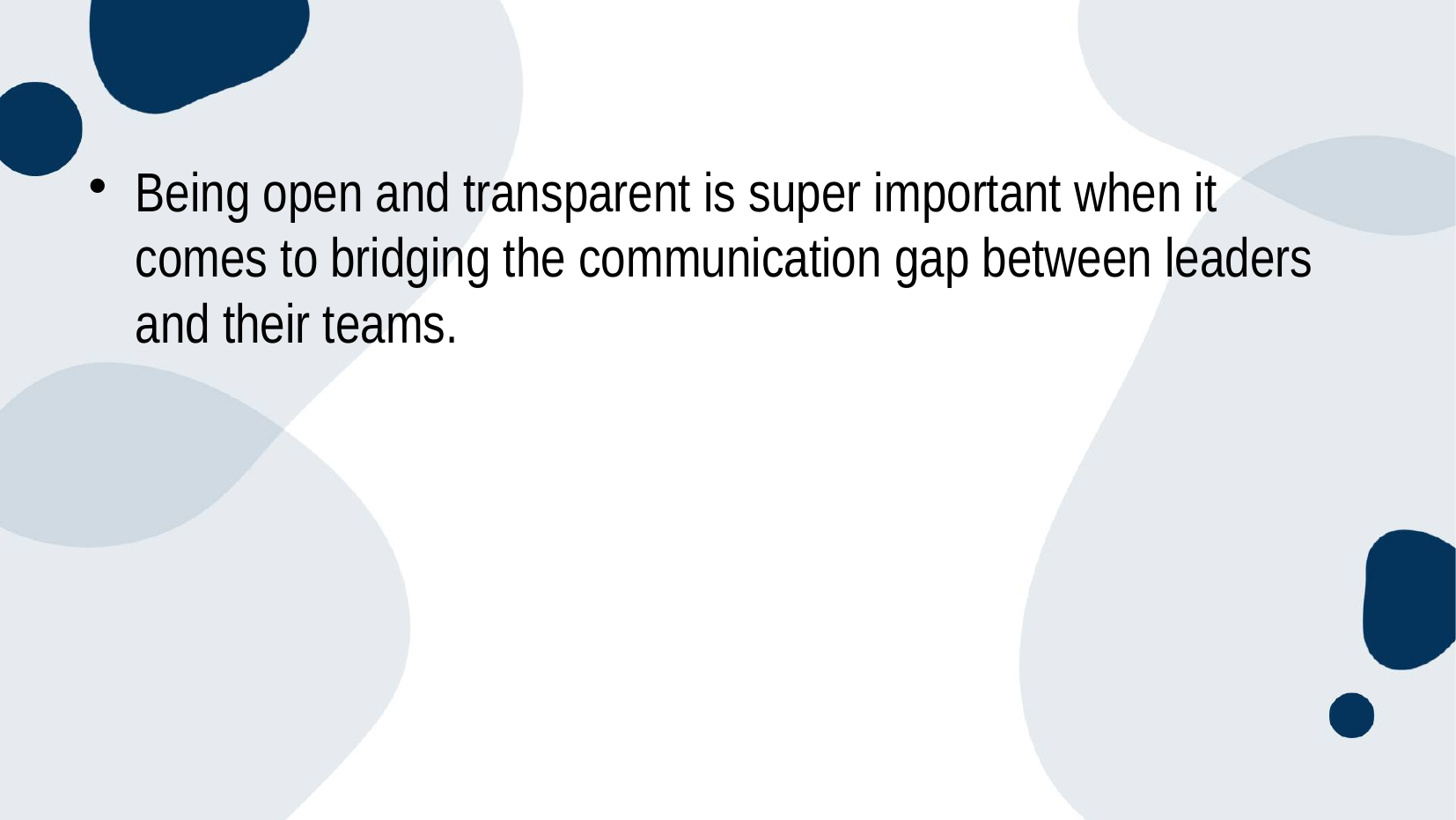

#
Being open and transparent is super important when it    comes to bridging the communication gap between leaders and their teams.